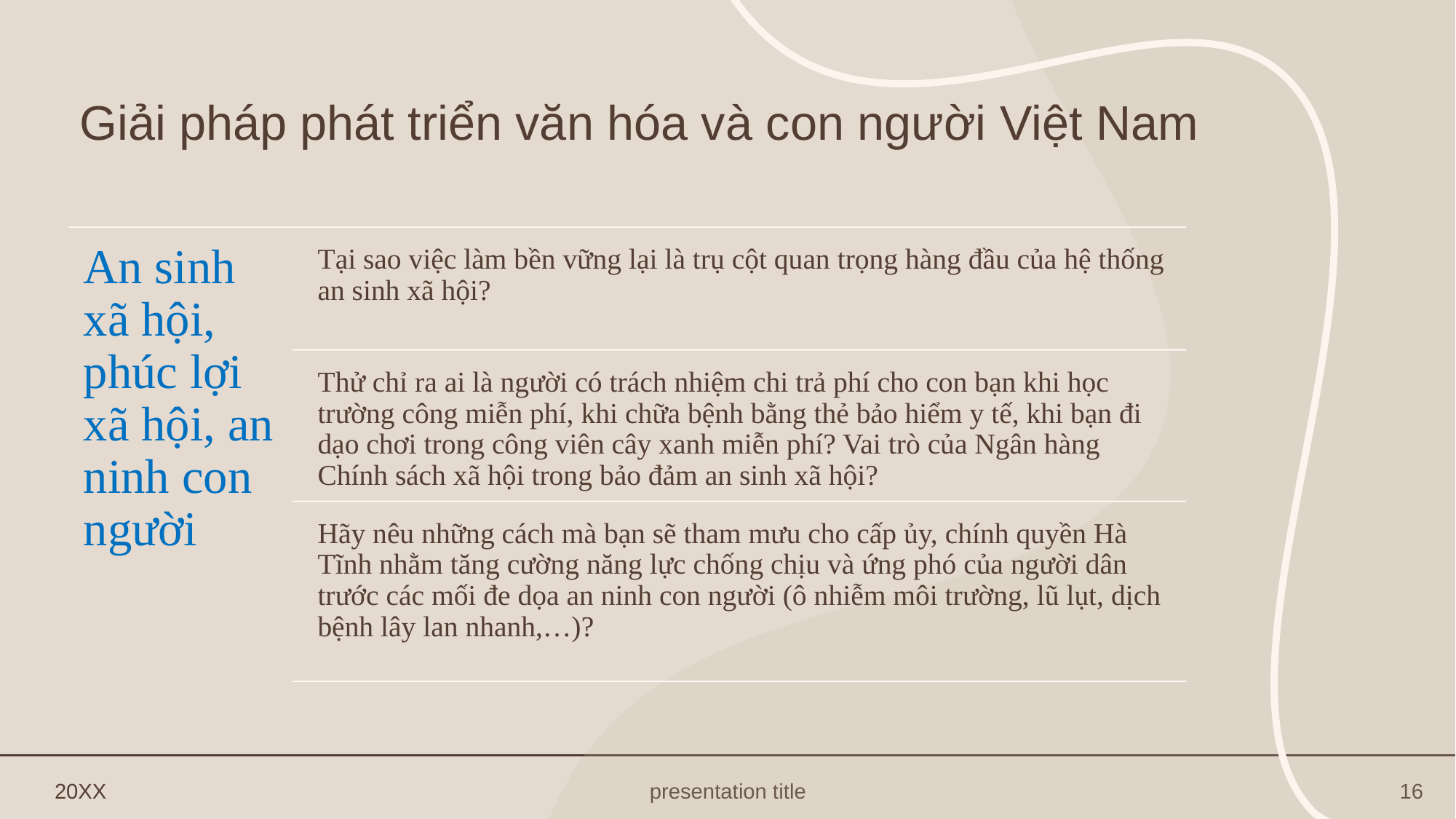

# Giải pháp phát triển văn hóa và con người Việt Nam
An sinh xã hội, phúc lợi xã hội, an ninh con người
Tại sao việc làm bền vững lại là trụ cột quan trọng hàng đầu của hệ thống an sinh xã hội?
Thử chỉ ra ai là người có trách nhiệm chi trả phí cho con bạn khi học trường công miễn phí, khi chữa bệnh bằng thẻ bảo hiểm y tế, khi bạn đi dạo chơi trong công viên cây xanh miễn phí? Vai trò của Ngân hàng Chính sách xã hội trong bảo đảm an sinh xã hội?
Hãy nêu những cách mà bạn sẽ tham mưu cho cấp ủy, chính quyền Hà Tĩnh nhằm tăng cường năng lực chống chịu và ứng phó của người dân trước các mối đe dọa an ninh con người (ô nhiễm môi trường, lũ lụt, dịch bệnh lây lan nhanh,…)?
20XX
presentation title
16